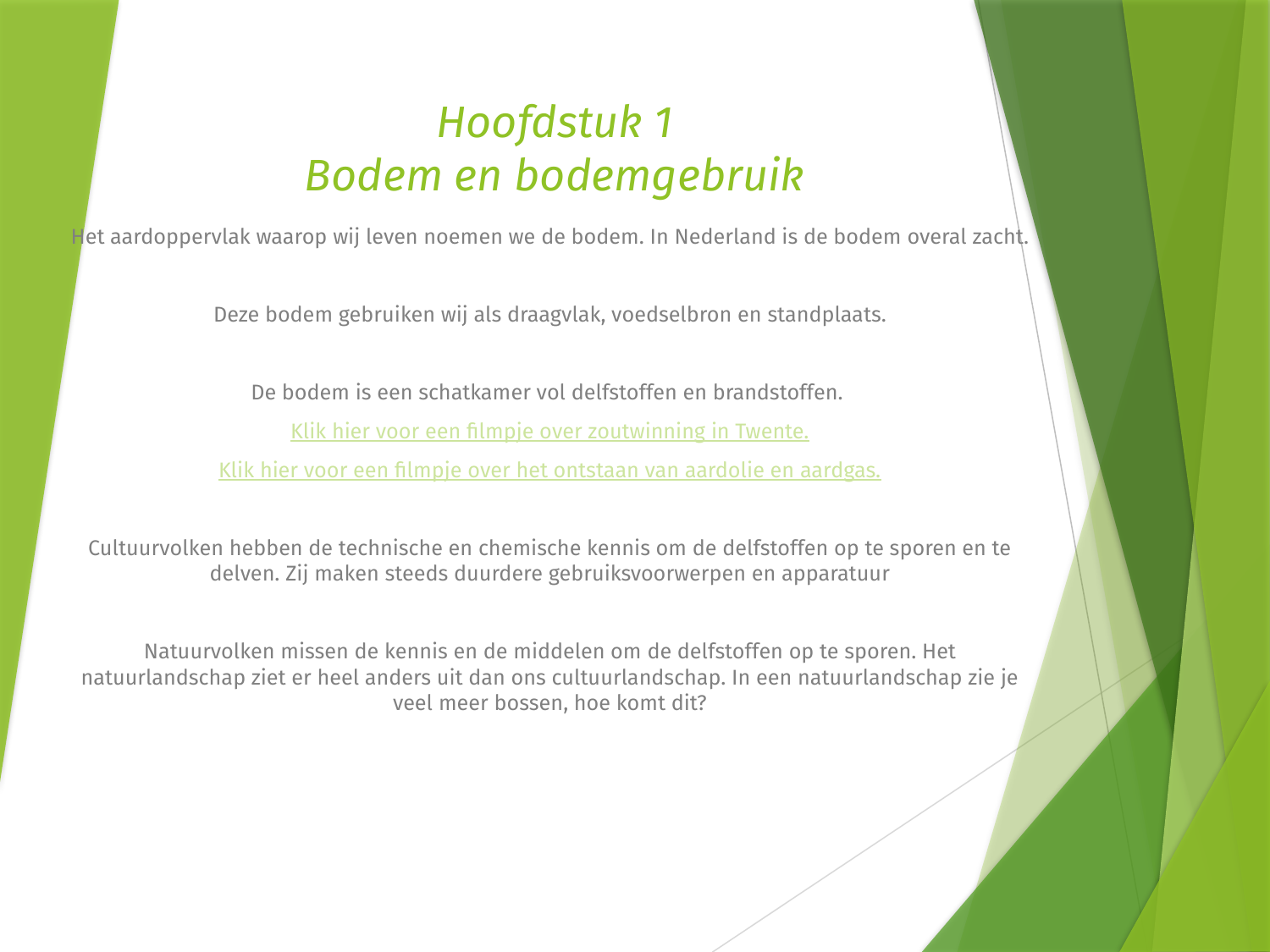

# Hoofdstuk 1 Bodem en bodemgebruik
Het aardoppervlak waarop wij leven noemen we de bodem. In Nederland is de bodem overal zacht.

Deze bodem gebruiken wij als draagvlak, voedselbron en standplaats.

De bodem is een schatkamer vol delfstoffen en brandstoffen.
Klik hier voor een filmpje over zoutwinning in Twente.
Klik hier voor een filmpje over het ontstaan van aardolie en aardgas.

Cultuurvolken hebben de technische en chemische kennis om de delfstoffen op te sporen en te delven. Zij maken steeds duurdere gebruiksvoorwerpen en apparatuur

Natuurvolken missen de kennis en de middelen om de delfstoffen op te sporen. Het natuurlandschap ziet er heel anders uit dan ons cultuurlandschap. In een natuurlandschap zie je veel meer bossen, hoe komt dit?